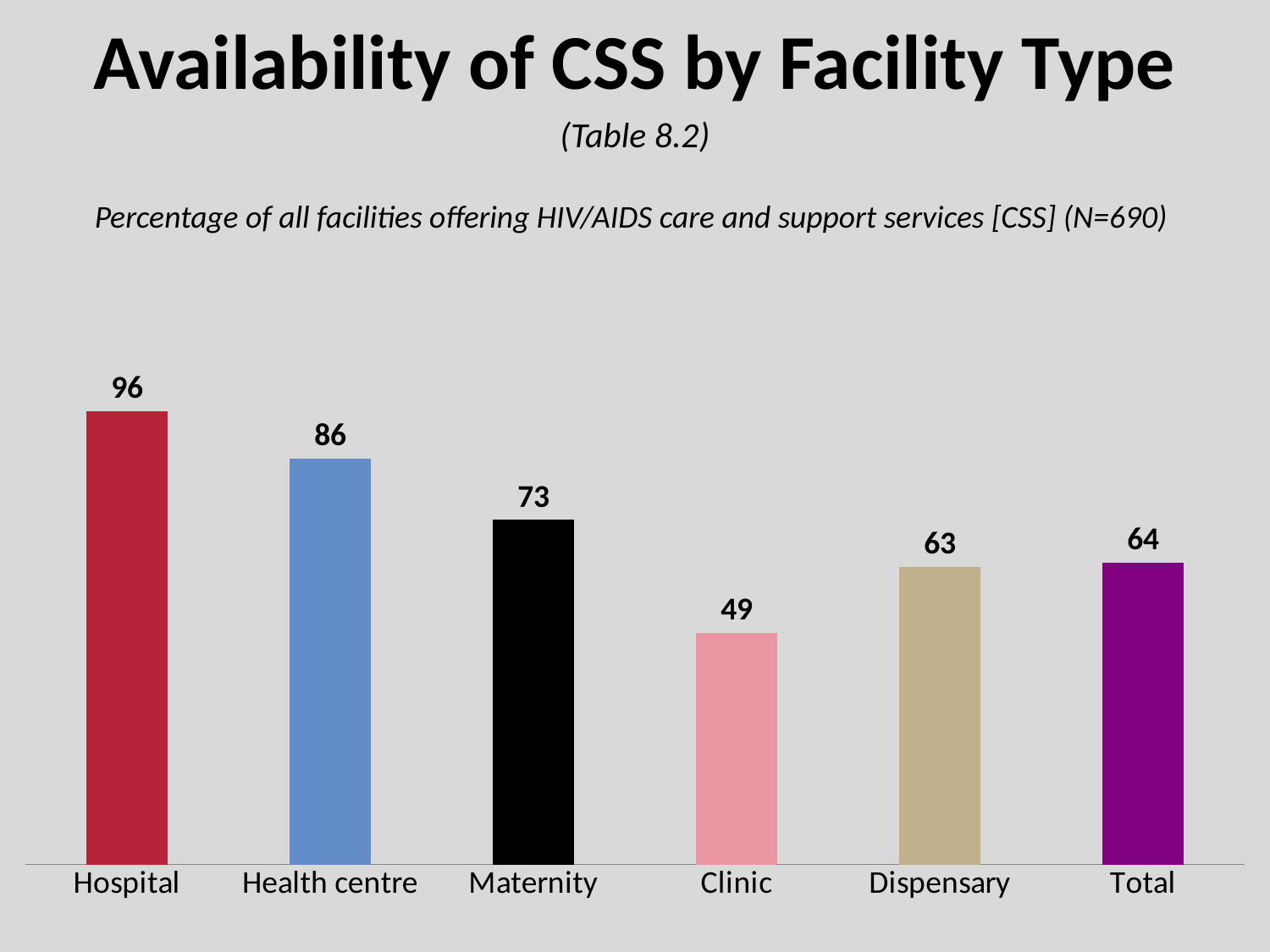

# Availability of CSS by Facility Type
(Table 8.2)
Percentage of all facilities offering HIV/AIDS care and support services [CSS] (N=690)

### Chart

| Category |  |
|---|---|
| Hospital | 96.0 |
| Health centre | 86.0 |
| Maternity | 73.0 |
| Clinic | 49.0 |
| Dispensary | 63.0 |
| Total | 64.0 |